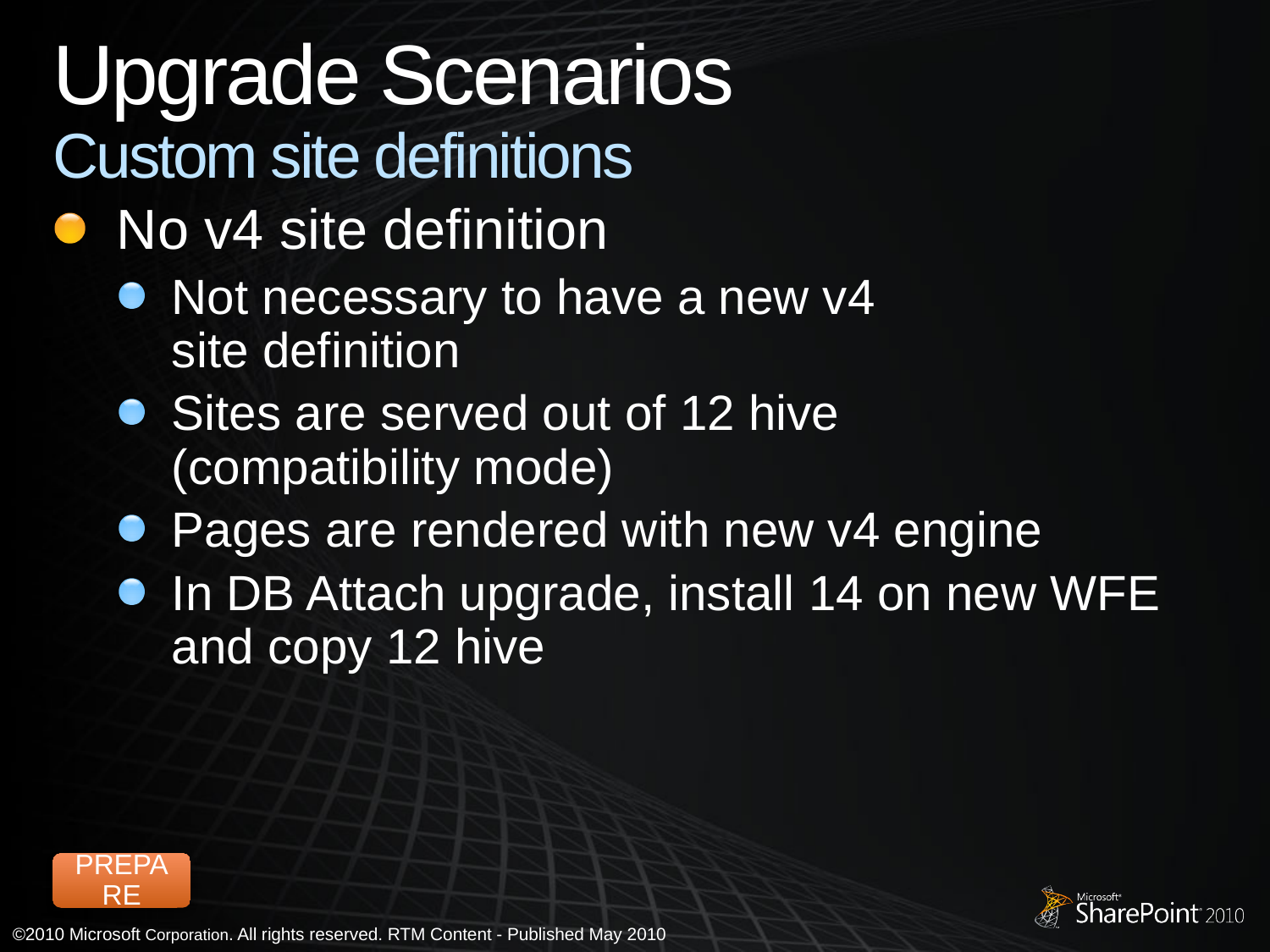

# Upgrade Scenarios Custom site definitions
No v4 site definition
Not necessary to have a new v4
site definition
Sites are served out of 12 hive
(compatibility mode)
Pages are rendered with new v4 engine
In DB Attach upgrade, install 14 on new WFE and copy 12 hive